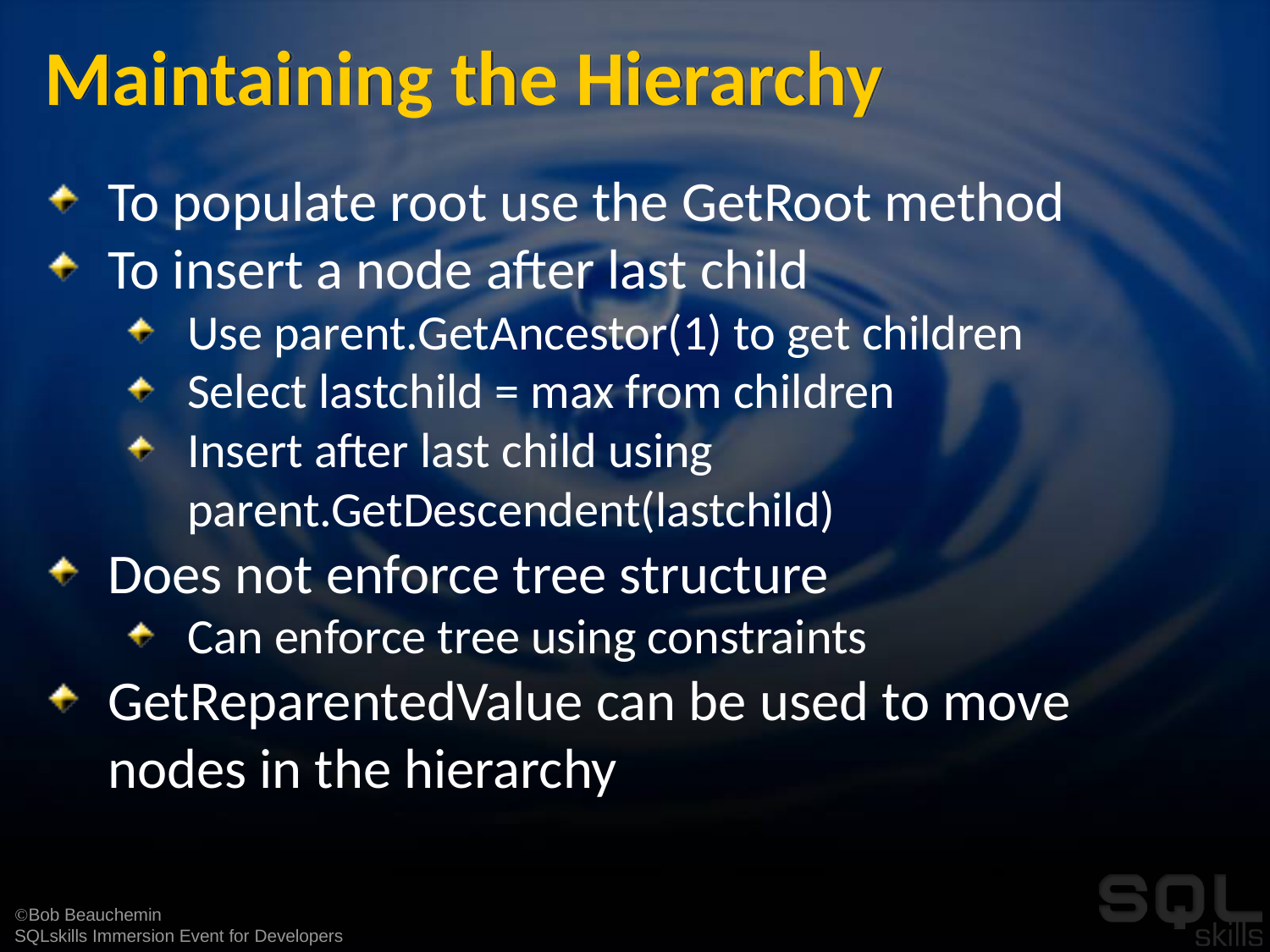

# Maintaining the Hierarchy
To populate root use the GetRoot method
To insert a node after last child
Use parent.GetAncestor(1) to get children
Select lastchild = max from children
Insert after last child using parent.GetDescendent(lastchild)
Does not enforce tree structure
Can enforce tree using constraints
GetReparentedValue can be used to move nodes in the hierarchy